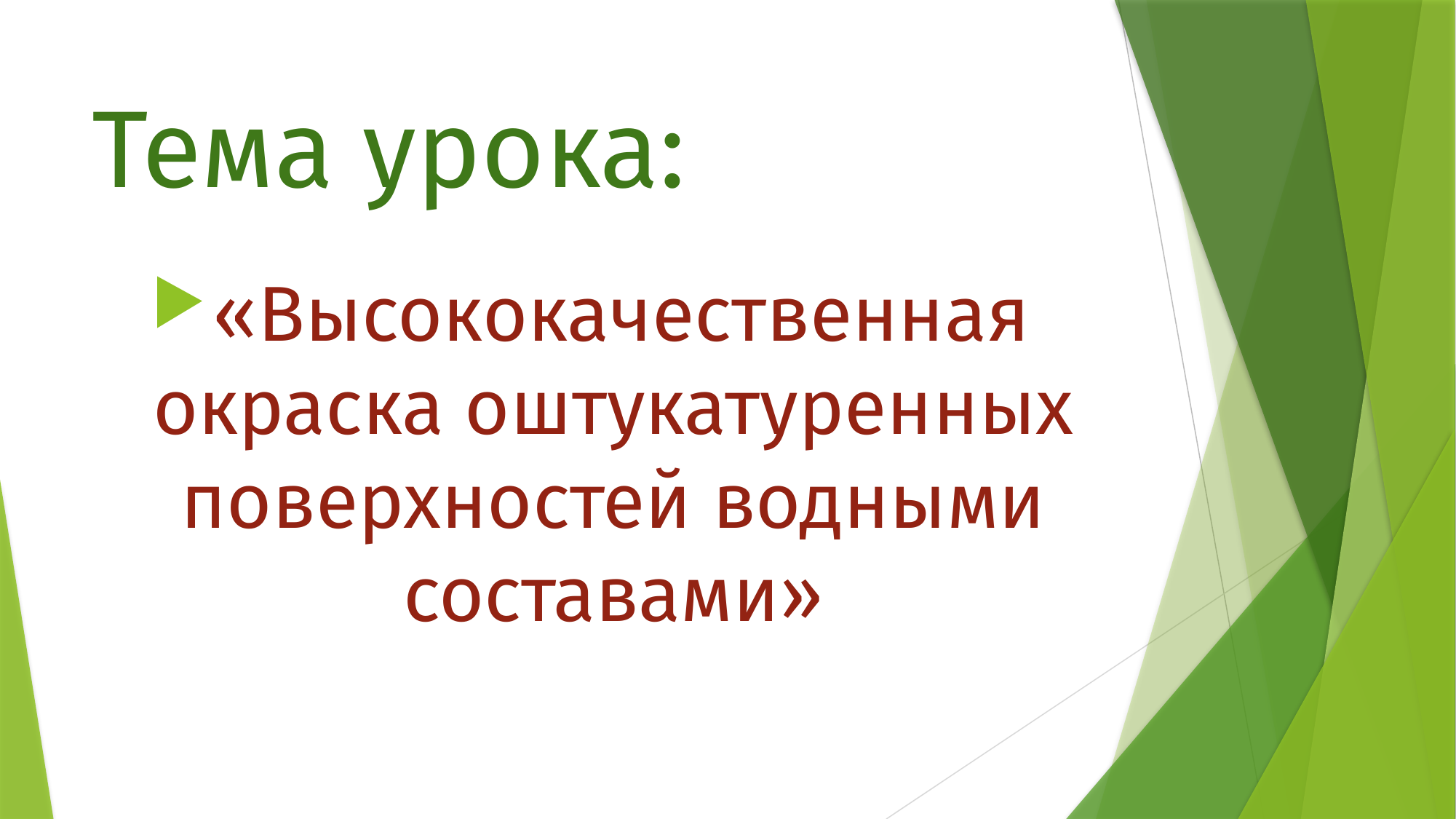

# Тема урока:
«Высококачественная окраска оштукатуренных поверхностей водными составами»